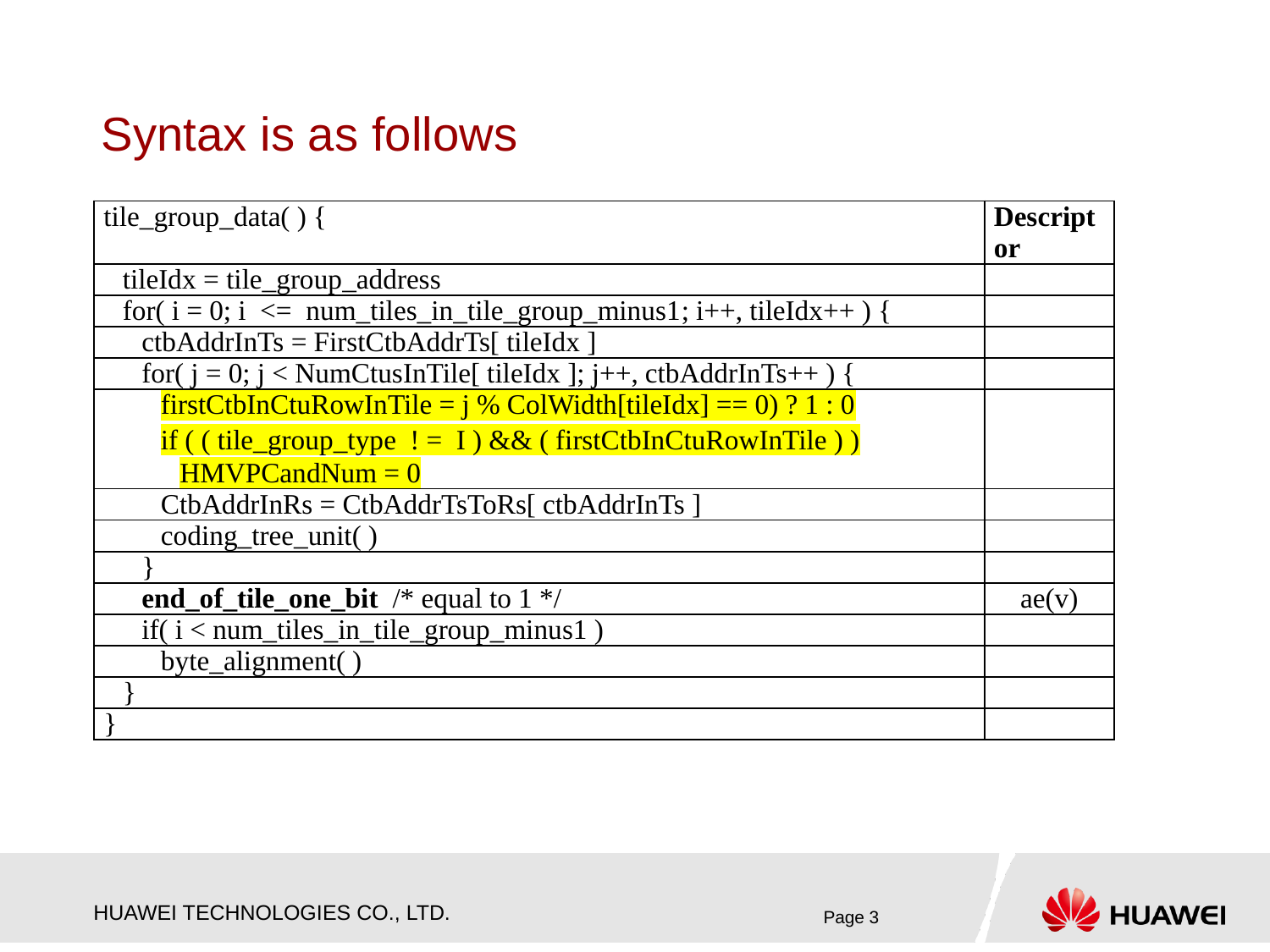

# Syntax is as follows
| tile\_group\_data( ) { | Descriptor |
| --- | --- |
| tileIdx = tile\_group\_address |  |
| for( i = 0; i <= num\_tiles\_in\_tile\_group\_minus1; i++, tileIdx++ ) { |  |
| ctbAddrInTs = FirstCtbAddrTs[ tileIdx ] |  |
| for( j = 0; j < NumCtusInTile[ tileIdx ]; j++, ctbAddrInTs++ ) { |  |
| firstCtbInCtuRowInTile = j % ColWidth[tileIdx] == 0) ? 1 : 0 if ( ( tile\_group\_type  ! =  I ) && ( firstCtbInCtuRowInTile ) ) HMVPCandNum = 0 |  |
| CtbAddrInRs = CtbAddrTsToRs[ ctbAddrInTs ] |  |
| coding\_tree\_unit( ) |  |
| } |  |
| end\_of\_tile\_one\_bit /\* equal to 1 \*/ | ae(v) |
| if( i < num\_tiles\_in\_tile\_group\_minus1 ) |  |
| byte\_alignment( ) |  |
| } |  |
| } |  |

Page 3